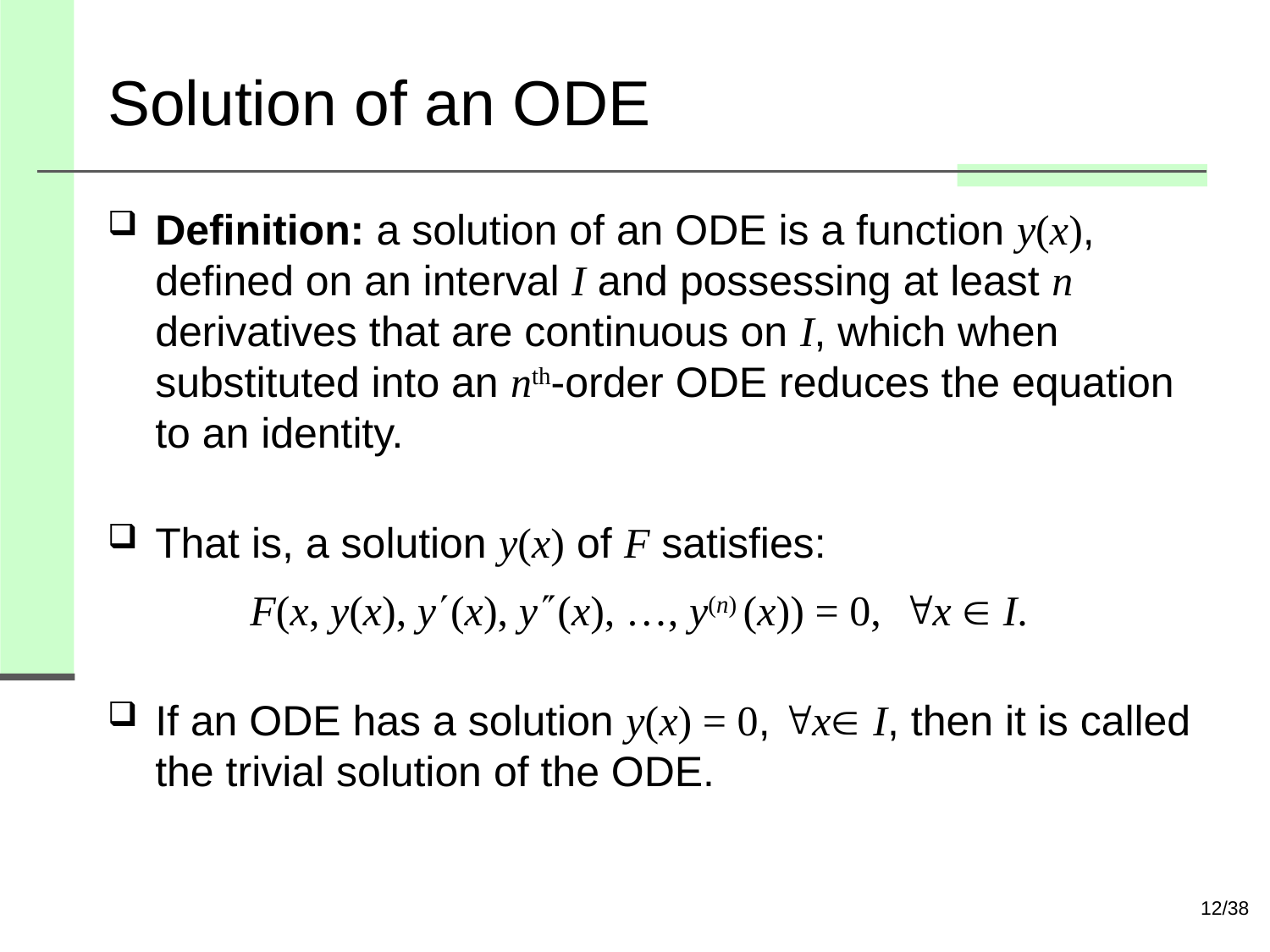

# Solution of an ODE
Definition: a solution of an ODE is a function y(x), defined on an interval I and possessing at least n derivatives that are continuous on I, which when substituted into an nth-order ODE reduces the equation to an identity.
That is, a solution y(x) of F satisfies:
        F(x, y(x), y′(x), y″(x), …, y(n) (x)) = 0,  ∀x ∈ I.
If an ODE has a solution y(x) = 0, ∀x∈ I, then it is called the trivial solution of the ODE.
12